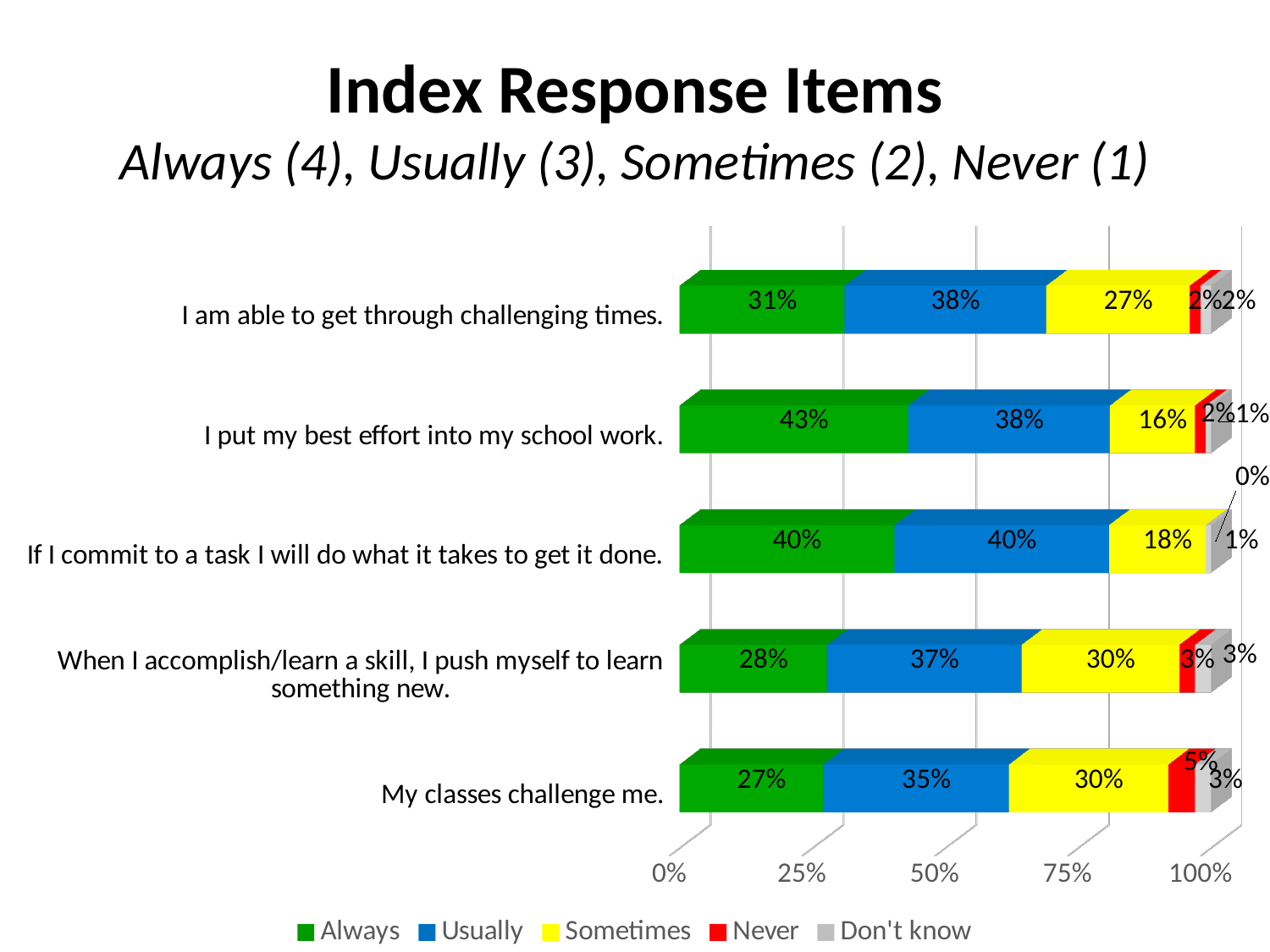

# Index Response Items Always (4), Usually (3), Sometimes (2), Never (1)

[unsupported chart]